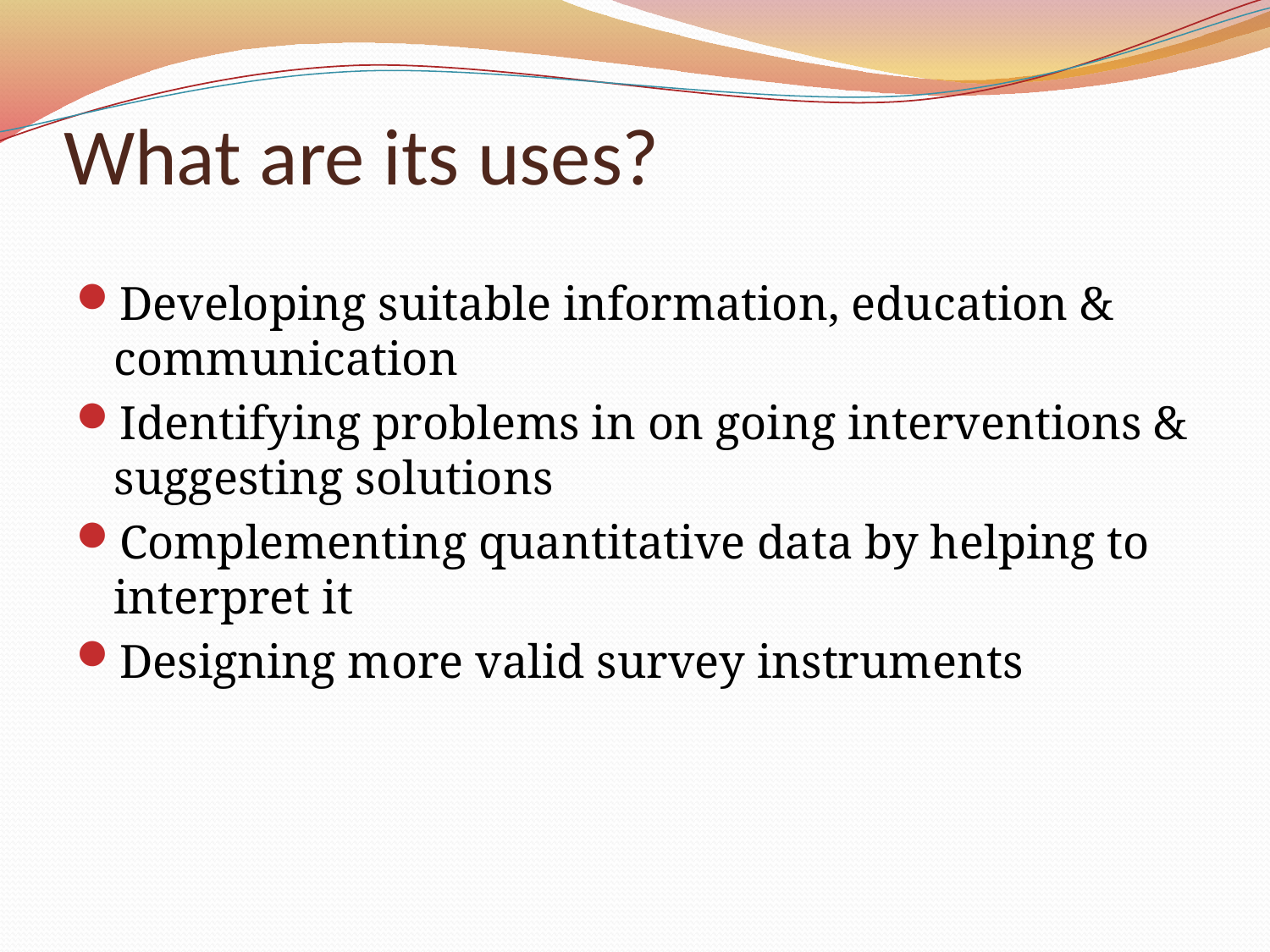

# What are its uses?
Developing suitable information, education & communication
Identifying problems in on going interventions & suggesting solutions
Complementing quantitative data by helping to interpret it
Designing more valid survey instruments